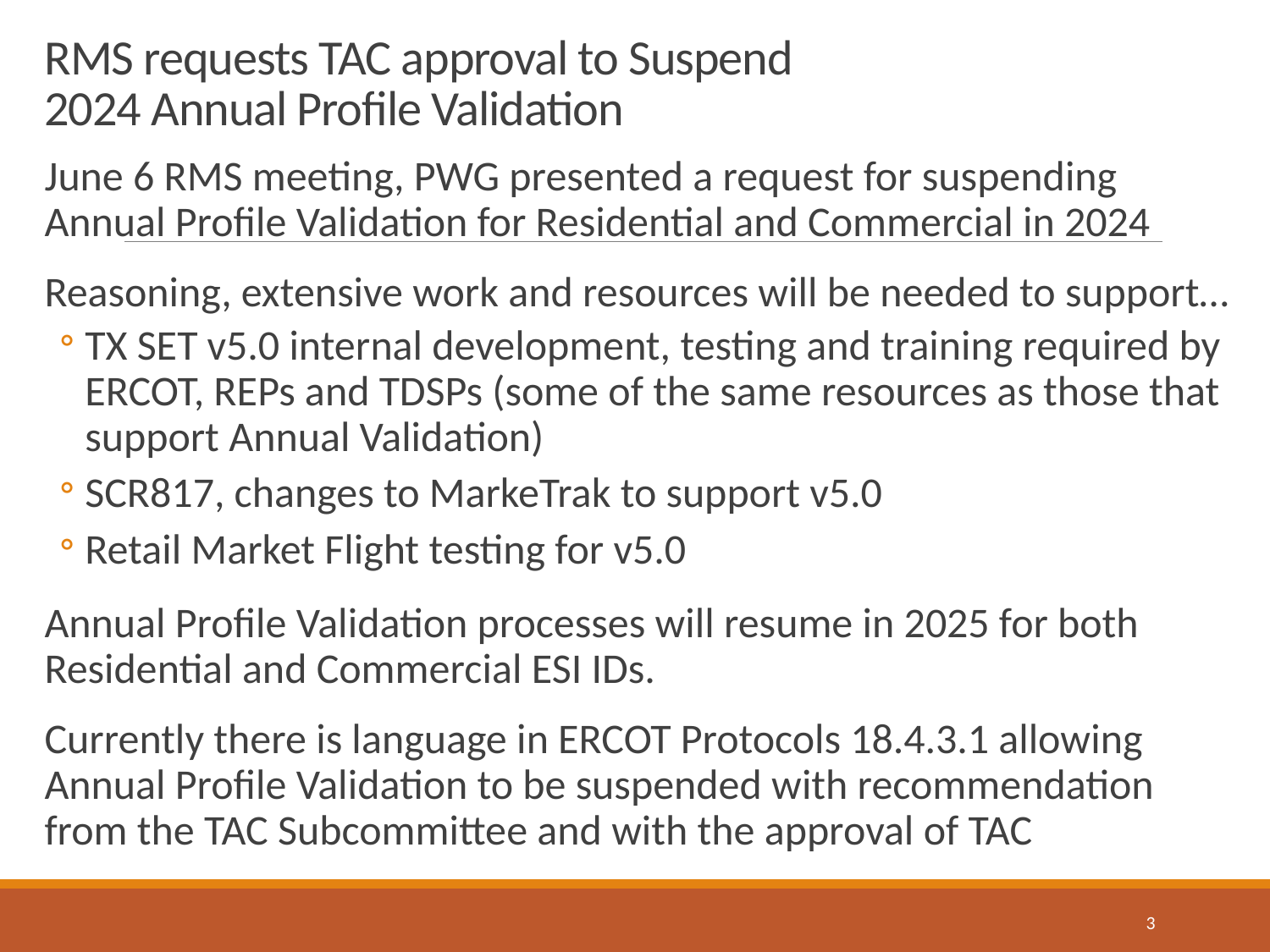

# RMS requests TAC approval to Suspend 2024 Annual Profile Validation
June 6 RMS meeting, PWG presented a request for suspending Annual Profile Validation for Residential and Commercial in 2024
Reasoning, extensive work and resources will be needed to support…
TX SET v5.0 internal development, testing and training required by ERCOT, REPs and TDSPs (some of the same resources as those that support Annual Validation)
SCR817, changes to MarkeTrak to support v5.0
Retail Market Flight testing for v5.0
Annual Profile Validation processes will resume in 2025 for both Residential and Commercial ESI IDs.
Currently there is language in ERCOT Protocols 18.4.3.1 allowing Annual Profile Validation to be suspended with recommendation from the TAC Subcommittee and with the approval of TAC

3